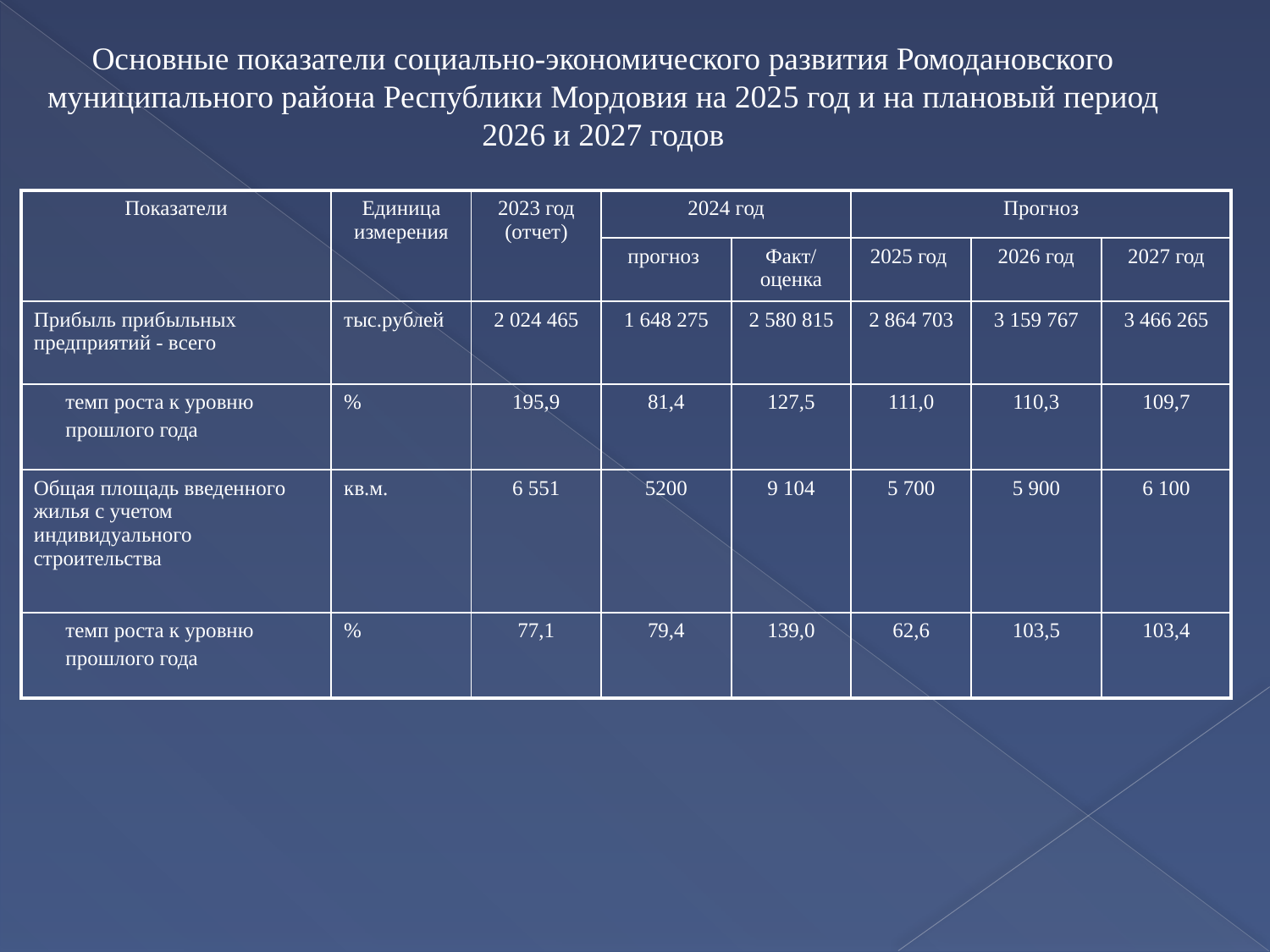

Основные показатели социально-экономического развития Ромодановского муниципального района Республики Мордовия на 2025 год и на плановый период 2026 и 2027 годов
| Показатели | Единица измерения | 2023 год (отчет) | 2024 год |  | Прогноз |  |  |
| --- | --- | --- | --- | --- | --- | --- | --- |
|  |  |  | прогноз | Факт/ оценка | 2025 год | 2026 год | 2027 год |
| Прибыль прибыльных предприятий - всего | тыс.рублей | 2 024 465 | 1 648 275 | 2 580 815 | 2 864 703 | 3 159 767 | 3 466 265 |
| темп роста к уровню прошлого года | % | 195,9 | 81,4 | 127,5 | 111,0 | 110,3 | 109,7 |
| Общая площадь введенного жилья с учетом индивидуального строительства | кв.м. | 6 551 | 5200 | 9 104 | 5 700 | 5 900 | 6 100 |
| темп роста к уровню прошлого года | % | 77,1 | 79,4 | 139,0 | 62,6 | 103,5 | 103,4 |